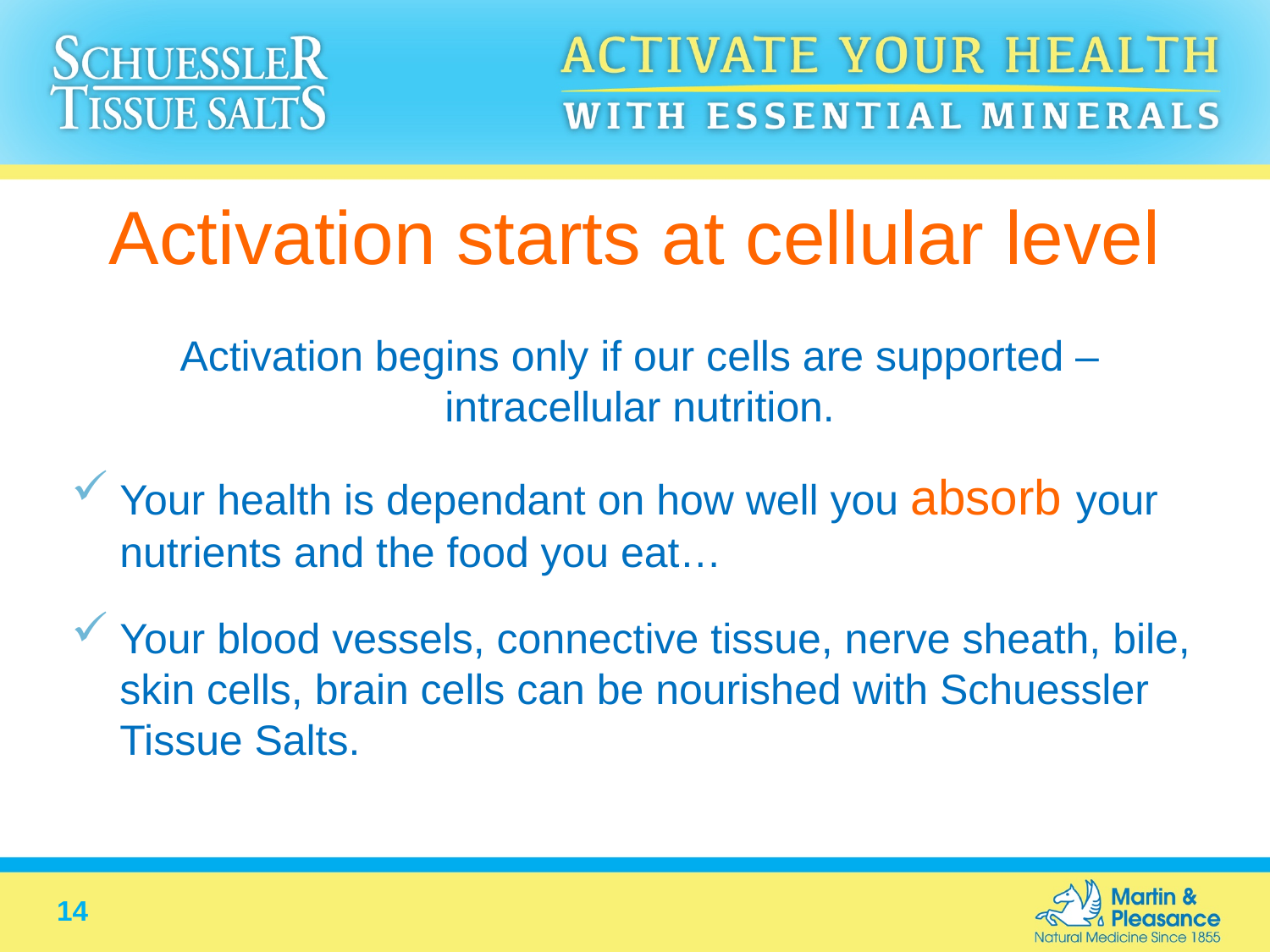

# Activation starts at cellular level
Activation begins only if our cells are supported – intracellular nutrition.
Your health is dependant on how well you absorb your nutrients and the food you eat…
Your blood vessels, connective tissue, nerve sheath, bile, skin cells, brain cells can be nourished with Schuessler Tissue Salts.

14